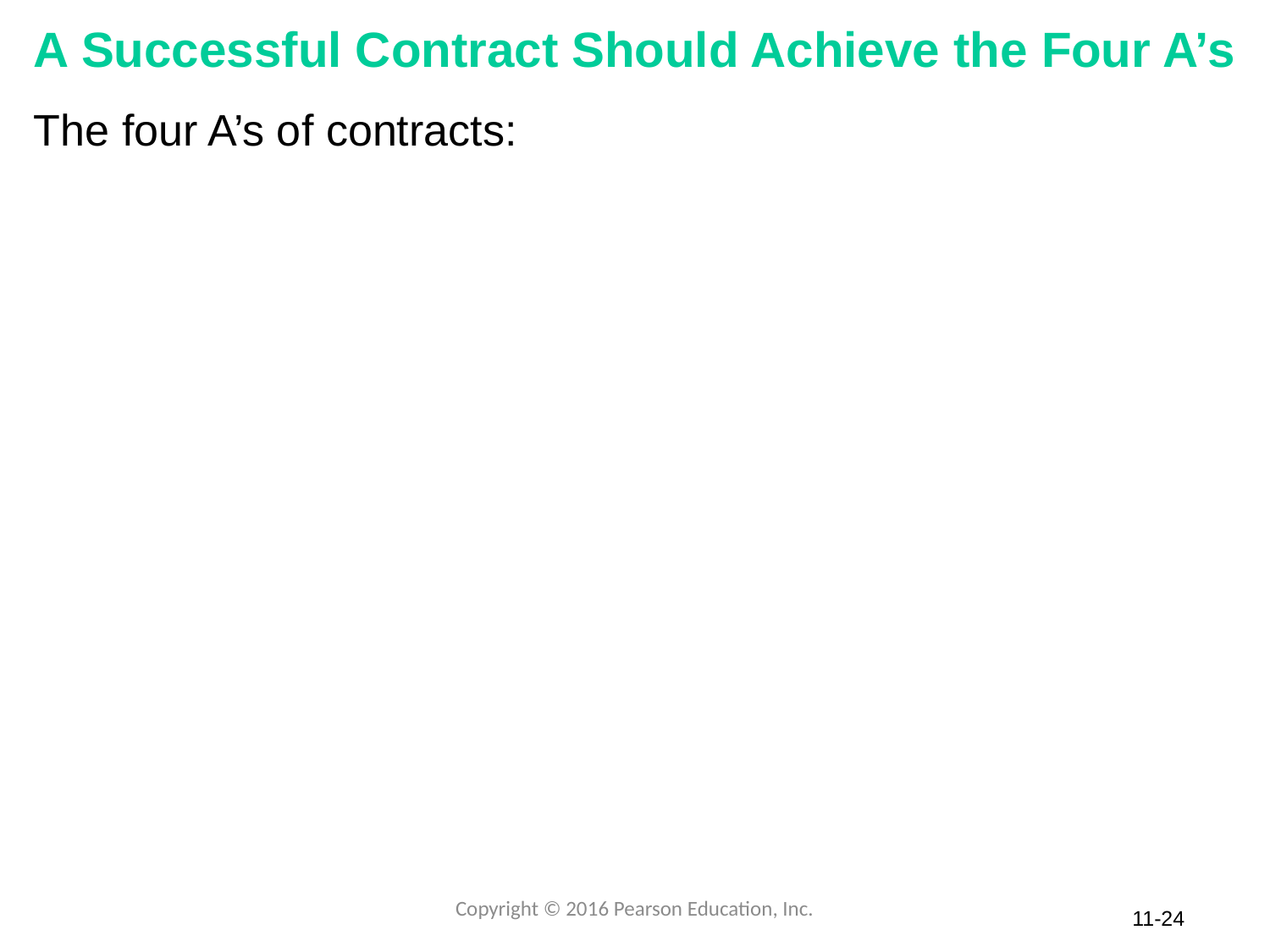

# A Successful Contract Should Achieve the Four A’s
The four A’s of contracts:

Copyright © 2016 Pearson Education, Inc.